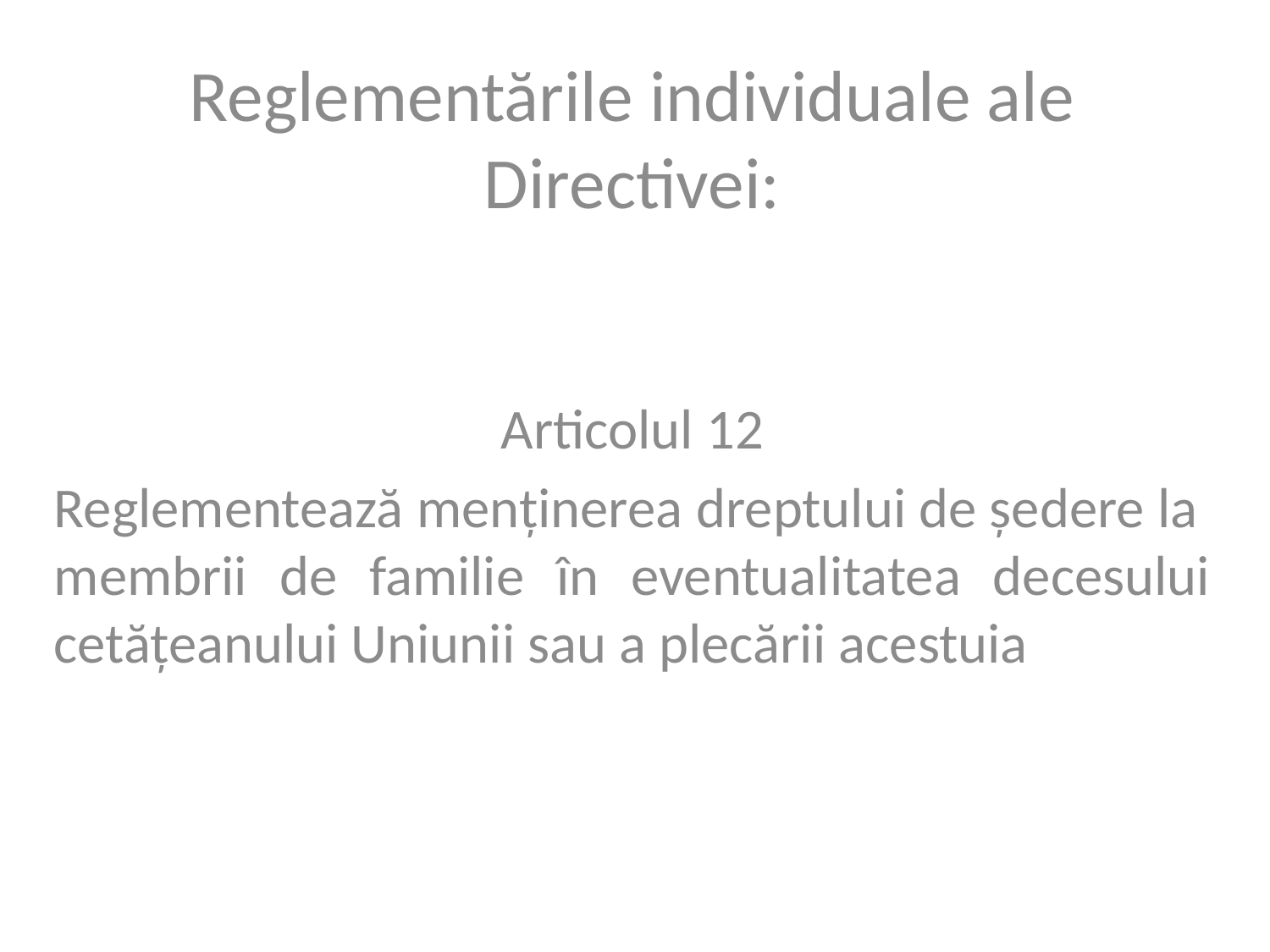

Reglementările individuale ale Directivei:

Articolul 12
Reglementează menținerea dreptului de ședere la  membrii de familie în eventualitatea decesului cetățeanului Uniunii sau a plecării acestuia